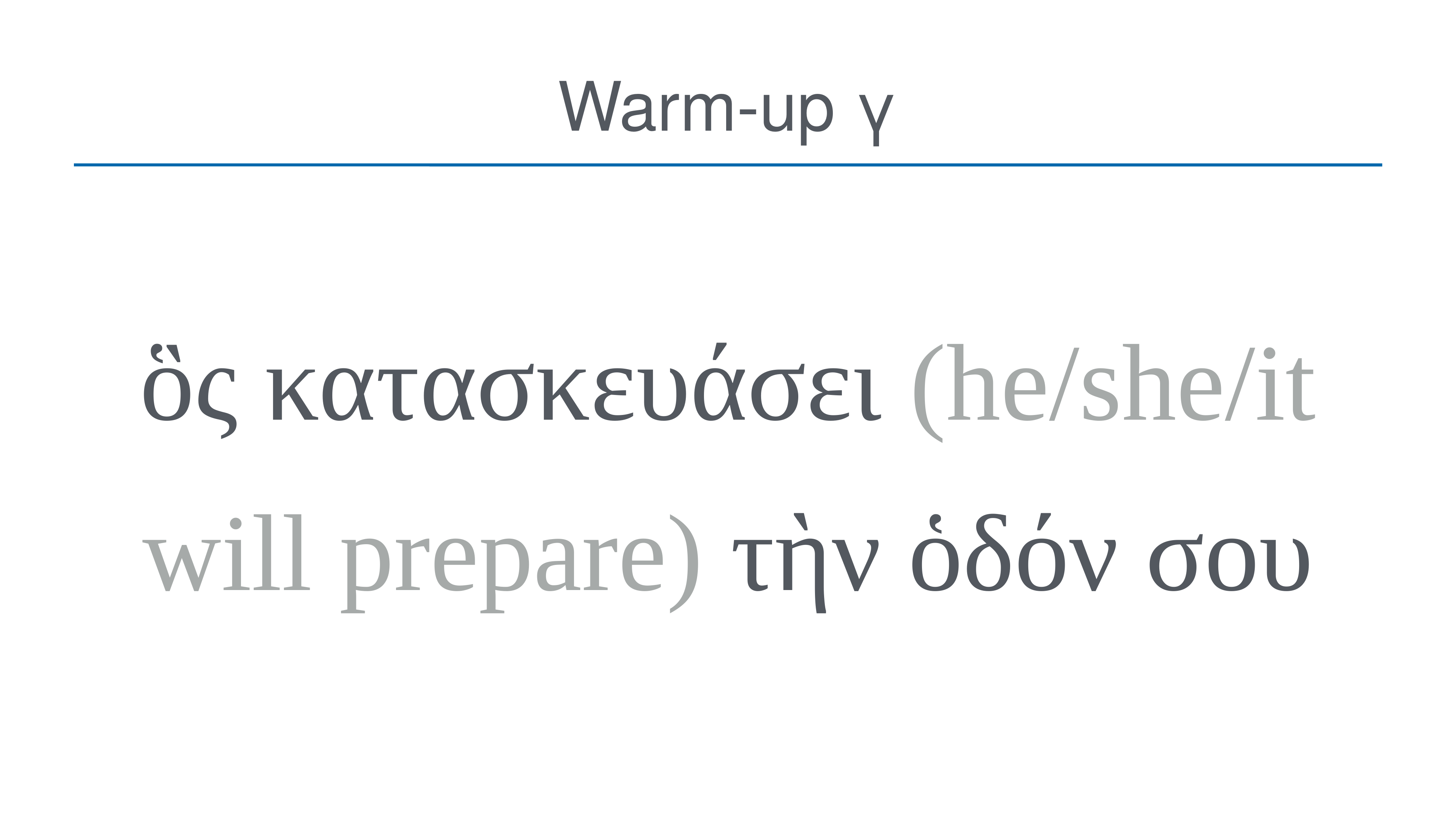

# Warm-up γ
ὃς κατασκευάσει (he/she/it will prepare) τὴν ὁδόν σου